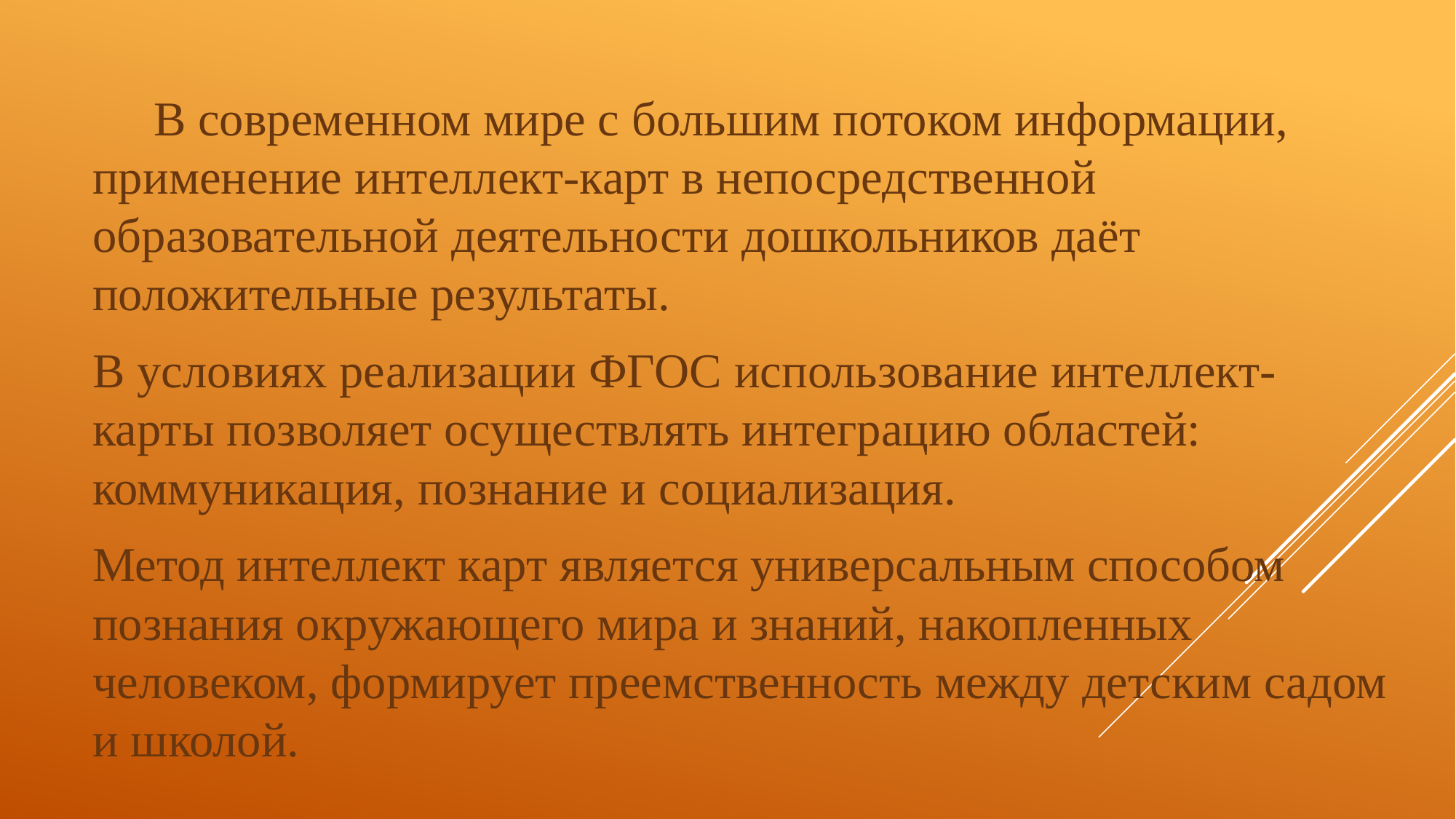

В современном мире с большим потоком информации, применение интеллект-карт в непосредственной образовательной деятельности дошкольников даёт положительные результаты.
В условиях реализации ФГОС использование интеллект-карты позволяет осуществлять интеграцию областей: коммуникация, познание и социализация.
Метод интеллект карт является универсальным способом познания окружающего мира и знаний, накопленных человеком, формирует преемственность между детским садом и школой.